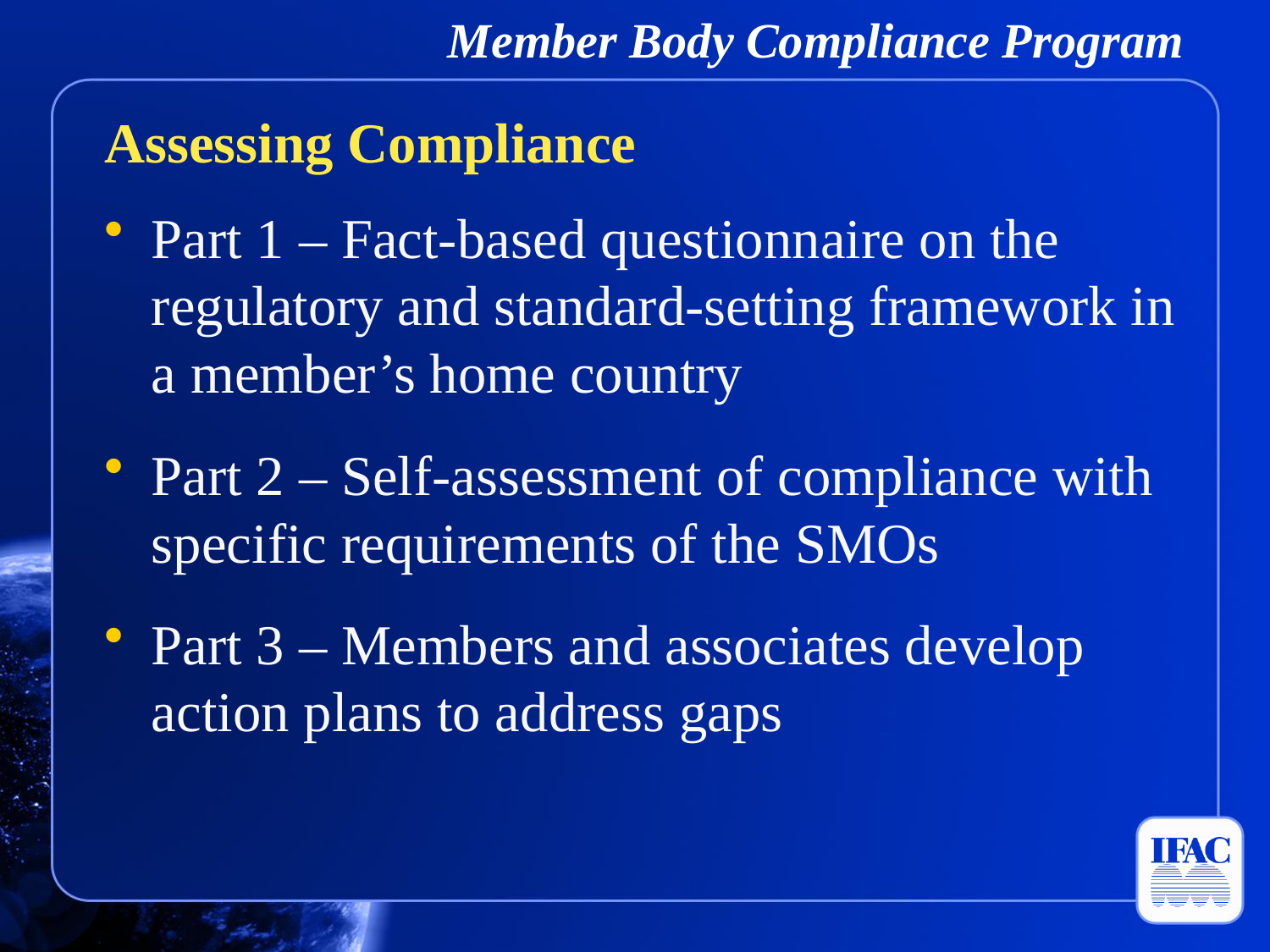

# Member Body Compliance Program
Assessing Compliance
Part 1 – Fact-based questionnaire on the regulatory and standard-setting framework in a member’s home country
Part 2 – Self-assessment of compliance with specific requirements of the SMOs
Part 3 – Members and associates develop action plans to address gaps